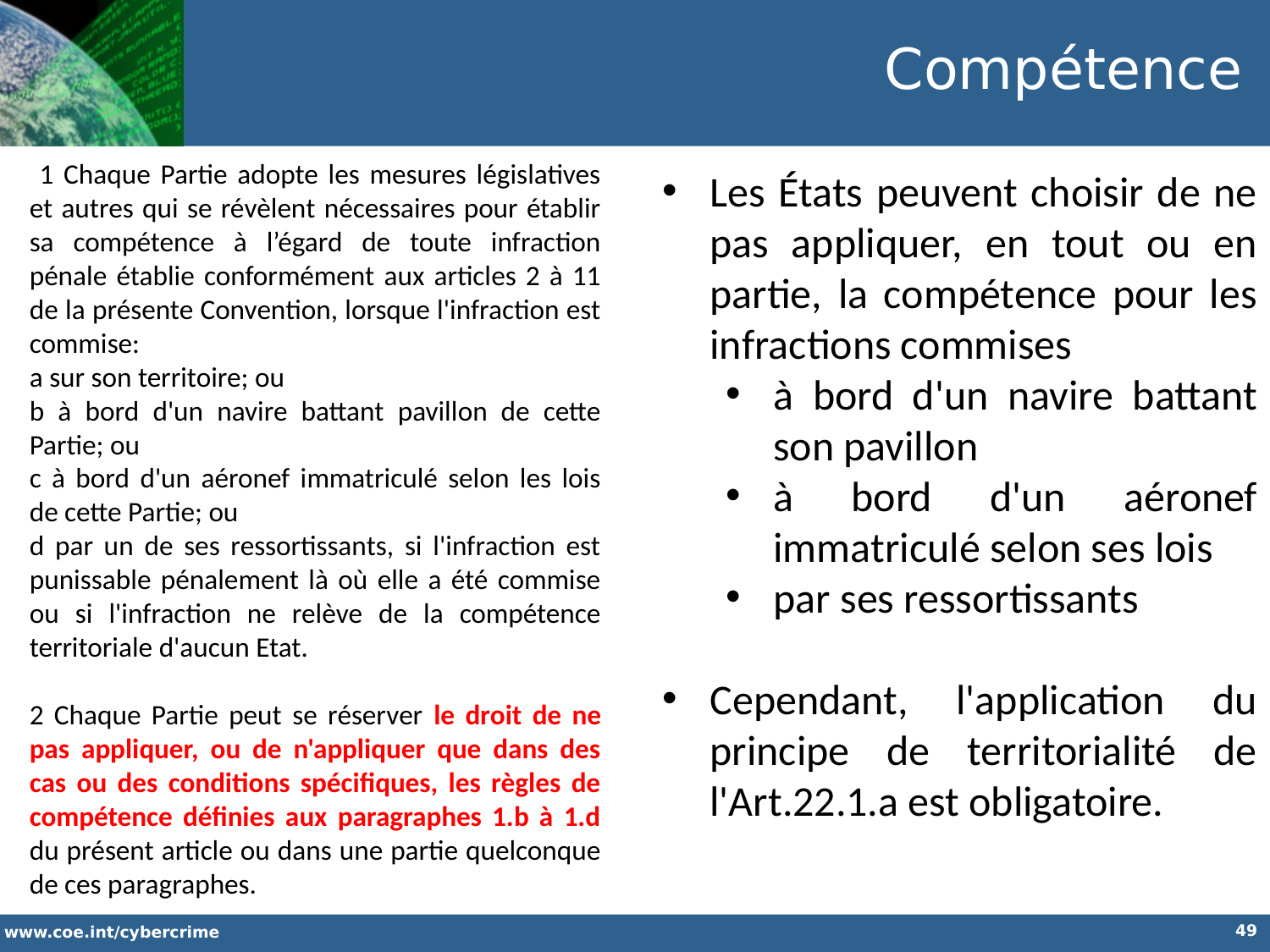

Compétence
 1 Chaque Partie adopte les mesures législatives et autres qui se révèlent nécessaires pour établir sa compétence à l’égard de toute infraction pénale établie conformément aux articles 2 à 11 de la présente Convention, lorsque l'infraction est commise:
a sur son territoire; ou
b à bord d'un navire battant pavillon de cette Partie; ou
c à bord d'un aéronef immatriculé selon les lois de cette Partie; ou
d par un de ses ressortissants, si l'infraction est punissable pénalement là où elle a été commise ou si l'infraction ne relève de la compétence territoriale d'aucun Etat.

2 Chaque Partie peut se réserver le droit de ne pas appliquer, ou de n'appliquer que dans des cas ou des conditions spécifiques, les règles de compétence définies aux paragraphes 1.b à 1.d du présent article ou dans une partie quelconque de ces paragraphes.
Les États peuvent choisir de ne pas appliquer, en tout ou en partie, la compétence pour les infractions commises
à bord d'un navire battant son pavillon
à bord d'un aéronef immatriculé selon ses lois
par ses ressortissants

Cependant, l'application du principe de territorialité de l'Art.22.1.a est obligatoire.